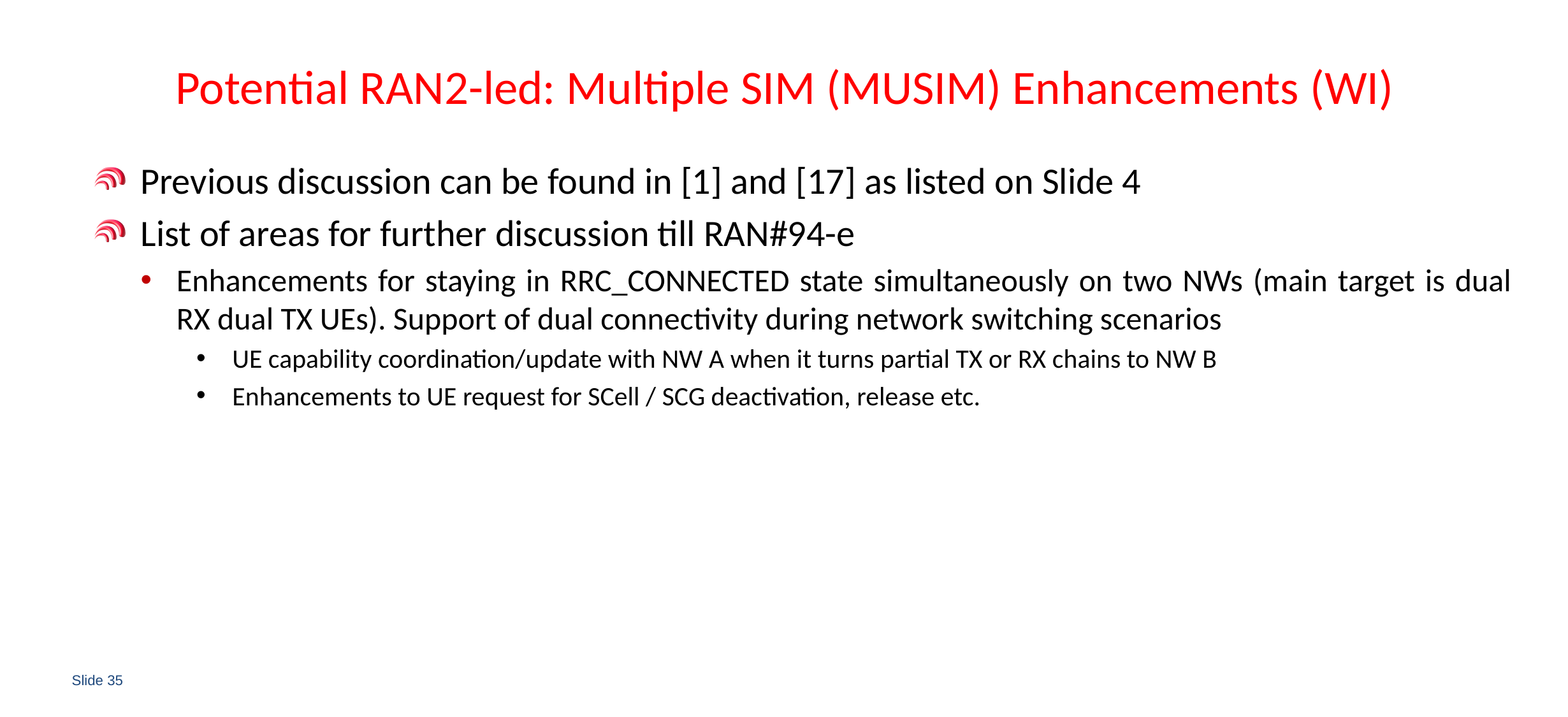

# Potential RAN2-led: Multiple SIM (MUSIM) Enhancements (WI)
Previous discussion can be found in [1] and [17] as listed on Slide 4
List of areas for further discussion till RAN#94-e
Enhancements for staying in RRC_CONNECTED state simultaneously on two NWs (main target is dual RX dual TX UEs). Support of dual connectivity during network switching scenarios
UE capability coordination/update with NW A when it turns partial TX or RX chains to NW B
Enhancements to UE request for SCell / SCG deactivation, release etc.